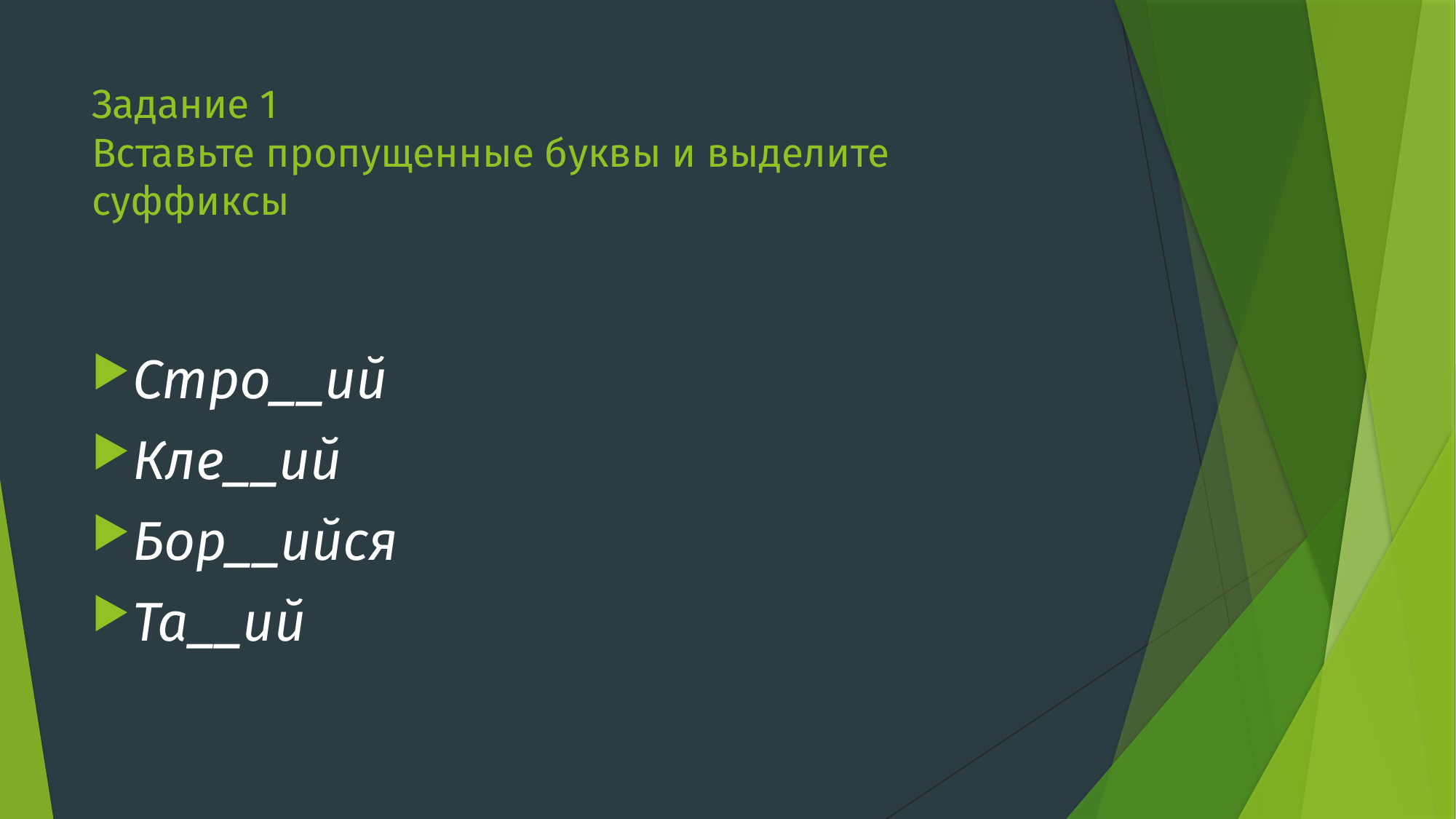

# Задание 1 Вставьте пропущенные буквы и выделите суффиксы

Стро__ий
Кле__ий
Бор__ийся
Та__ий